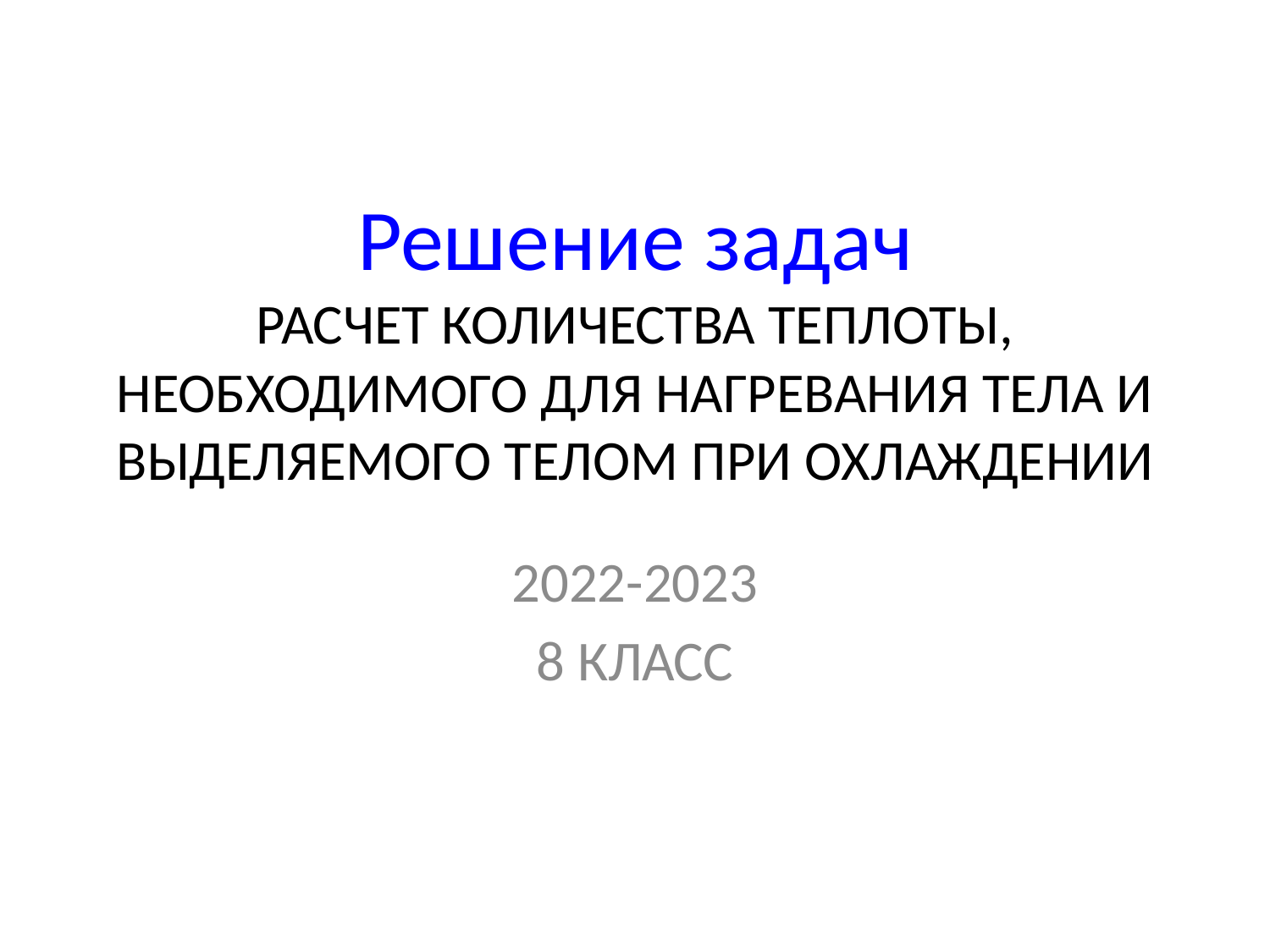

# Решение задач РАСЧЕТ КОЛИЧЕСТВА ТЕПЛОТЫ, НЕОБХОДИМОГО ДЛЯ НАГРЕВАНИЯ ТЕЛА И ВЫДЕЛЯЕМОГО ТЕЛОМ ПРИ ОХЛАЖДЕНИИ
2022-2023
8 КЛАСС